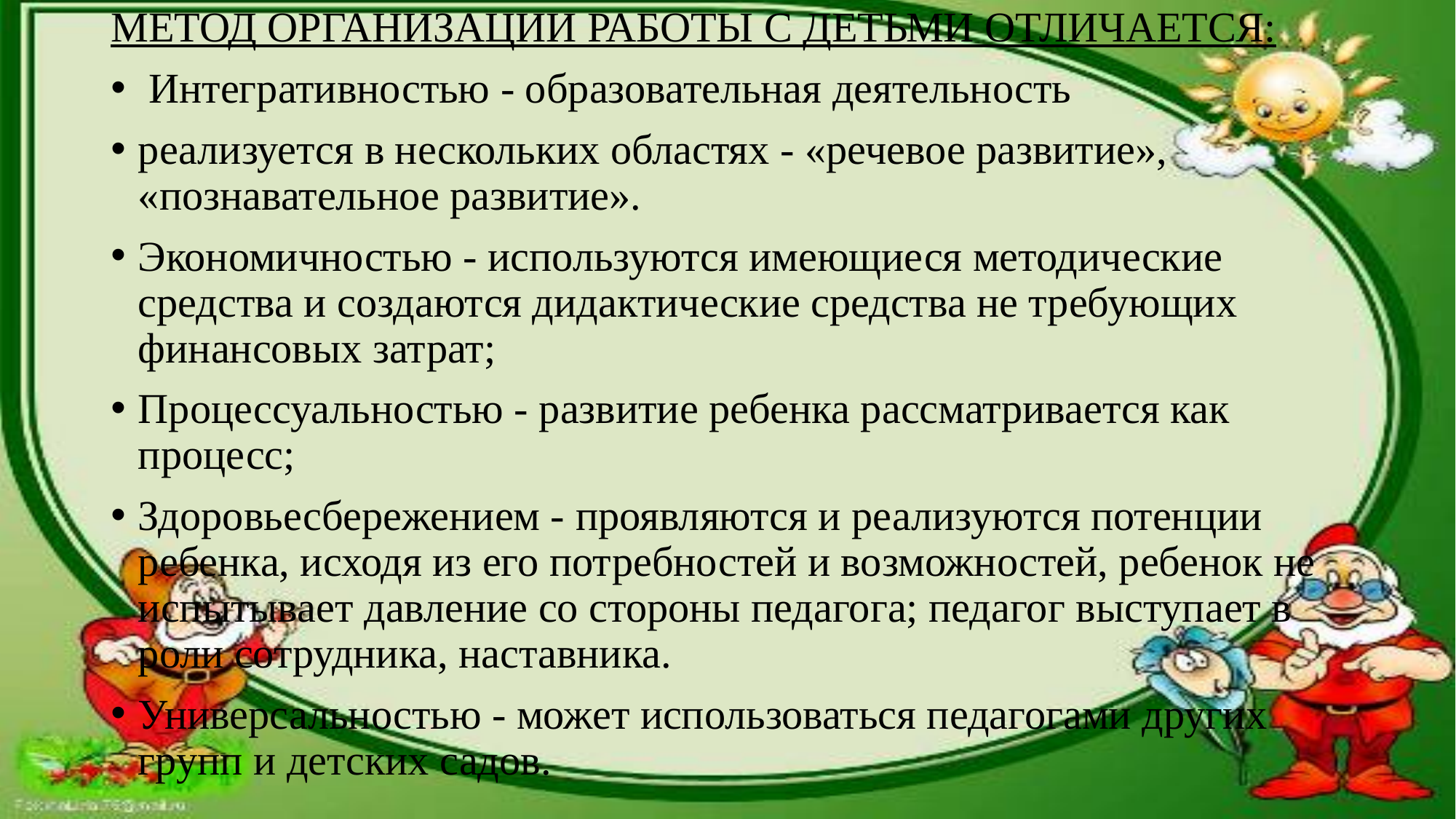

МЕТОД ОРГАНИЗАЦИИ РАБОТЫ С ДЕТЬМИ ОТЛИЧАЕТСЯ:
 Интегративностью - образовательная деятельность
реализуется в нескольких областях - «речевое развитие», «познавательное развитие».
Экономичностью - используются имеющиеся методические средства и создаются дидактические средства не требующих финансовых затрат;
Процессуальностью - развитие ребенка рассматривается как процесс;
Здоровьесбережением - проявляются и реализуются потенции ребенка, исходя из его потребностей и возможностей, ребенок не испытывает давление со стороны педагога; педагог выступает в роли сотрудника, наставника.
Универсальностью - может использоваться педагогами других групп и детских садов.